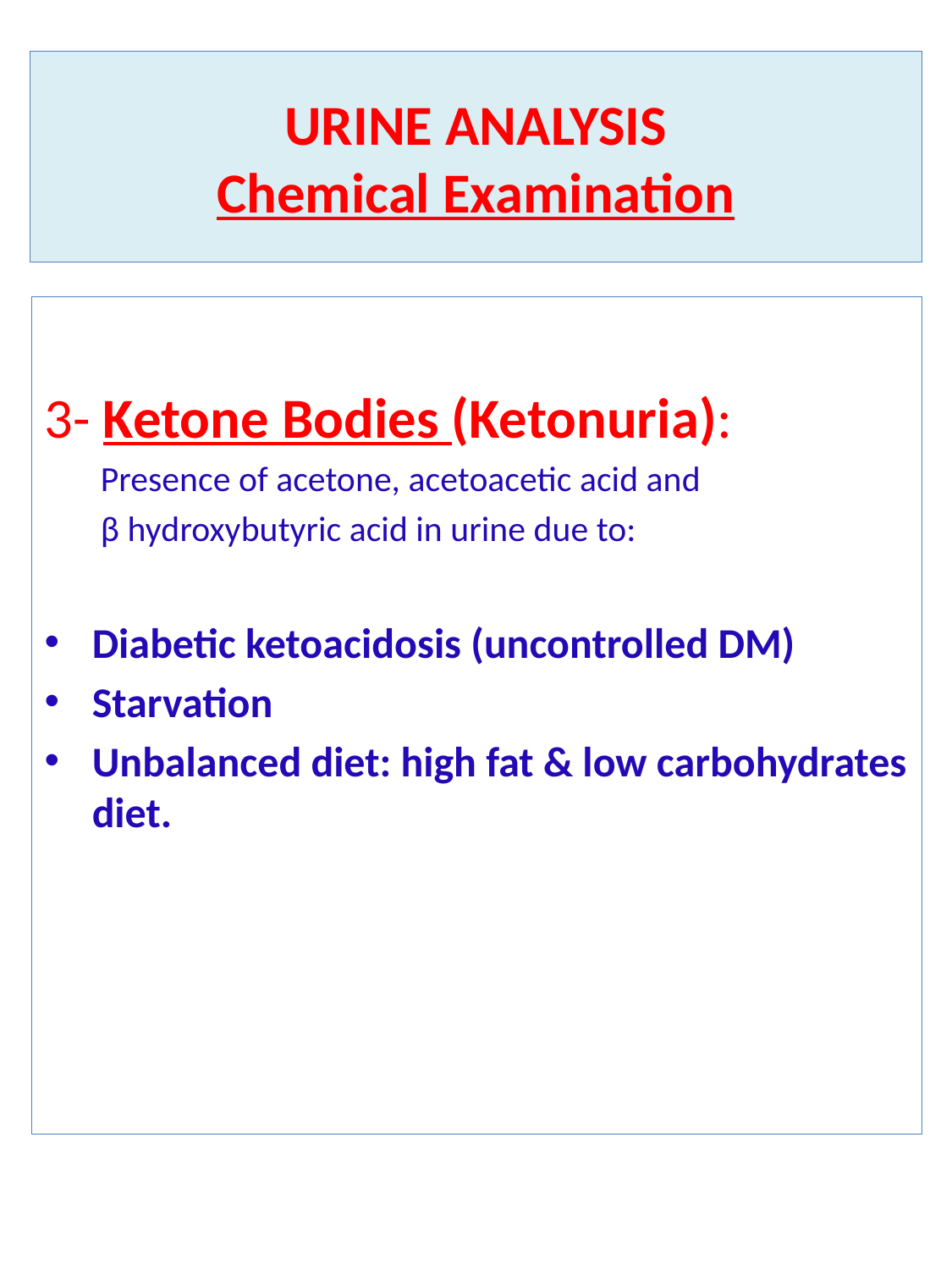

# URINE ANALYSIS Chemical Examination

3- Ketone Bodies (Ketonuria):
       Presence of acetone, acetoacetic acid and
       β hydroxybutyric acid in urine due to:

Diabetic ketoacidosis (uncontrolled DM)
Starvation
Unbalanced diet: high fat & low carbohydrates diet.